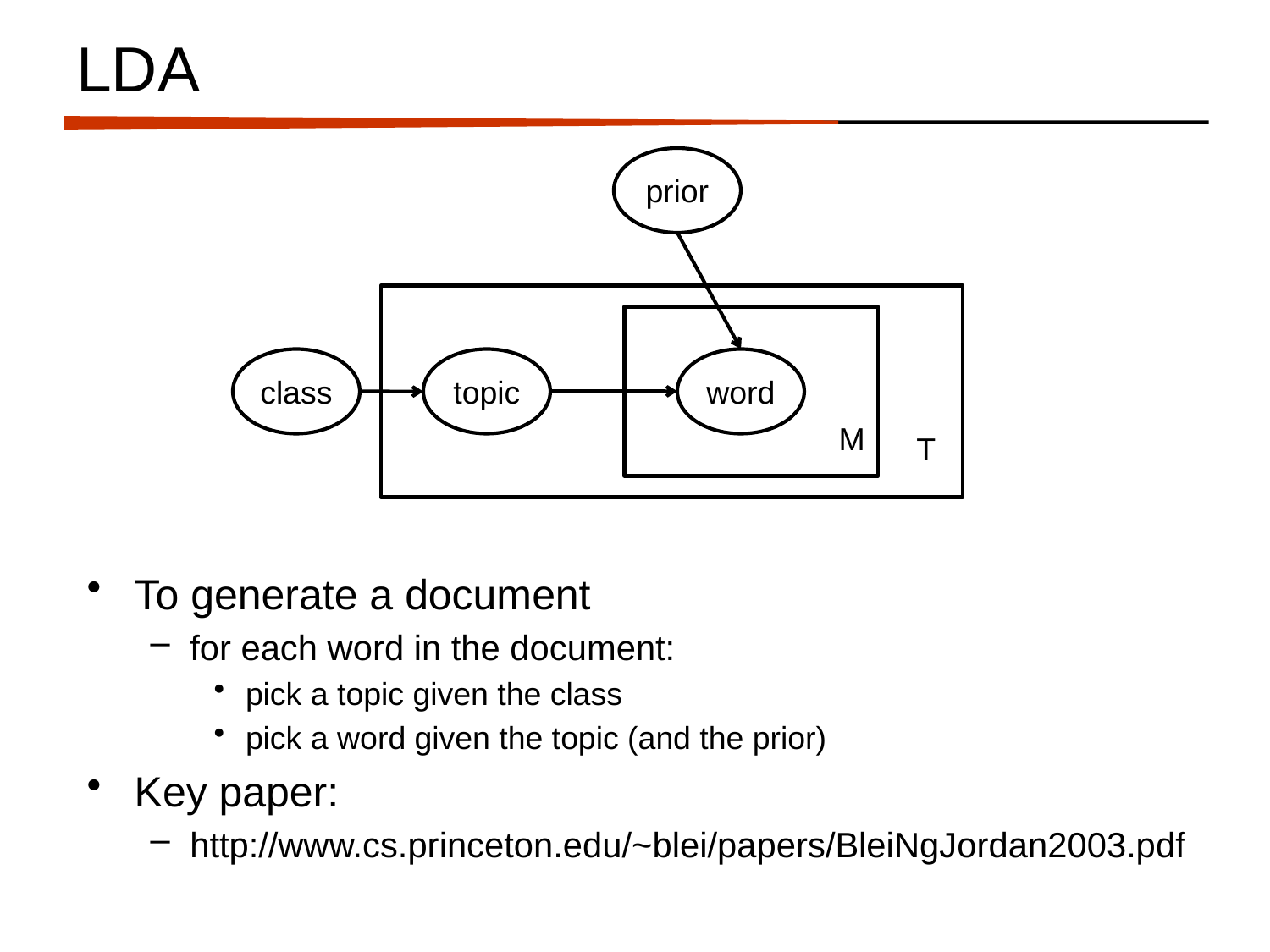

# LDA
prior

class
topic
word
M
T
To generate a document
for each word in the document:
pick a topic given the class
pick a word given the topic (and the prior)
Key paper:
http://www.cs.princeton.edu/~blei/papers/BleiNgJordan2003.pdf